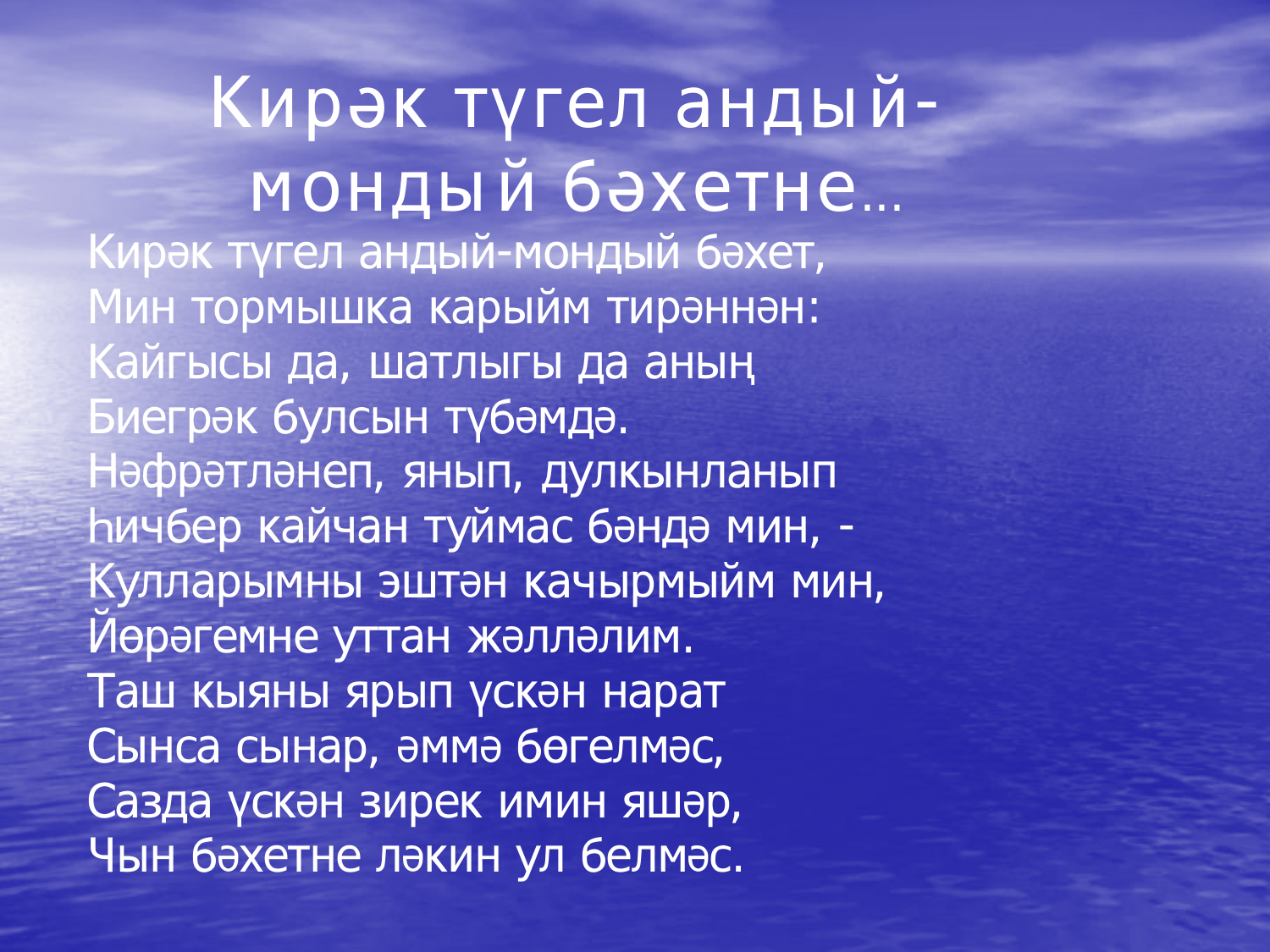

Кирәк түгел андый-мондый бәхетне...
Кирәк түгел андый-мондый бәхет,
Мин тормышка карыйм тирәннән:
Кайгысы да, шатлыгы да аның
Биегрәк булсын түбәмдә.
Нәфрәтләнеп, янып, дулкынланып
Һичбер кайчан туймас бәндә мин, -
Кулларымны эштән качырмыйм мин,
Йөрәгемне уттан жәлләлим.
Таш кыяны ярып үскән нарат
Сынса сынар, әммә бөгелмәс,
Сазда үскән зирек имин яшәр,
Чын бәхетне ләкин ул белмәс.